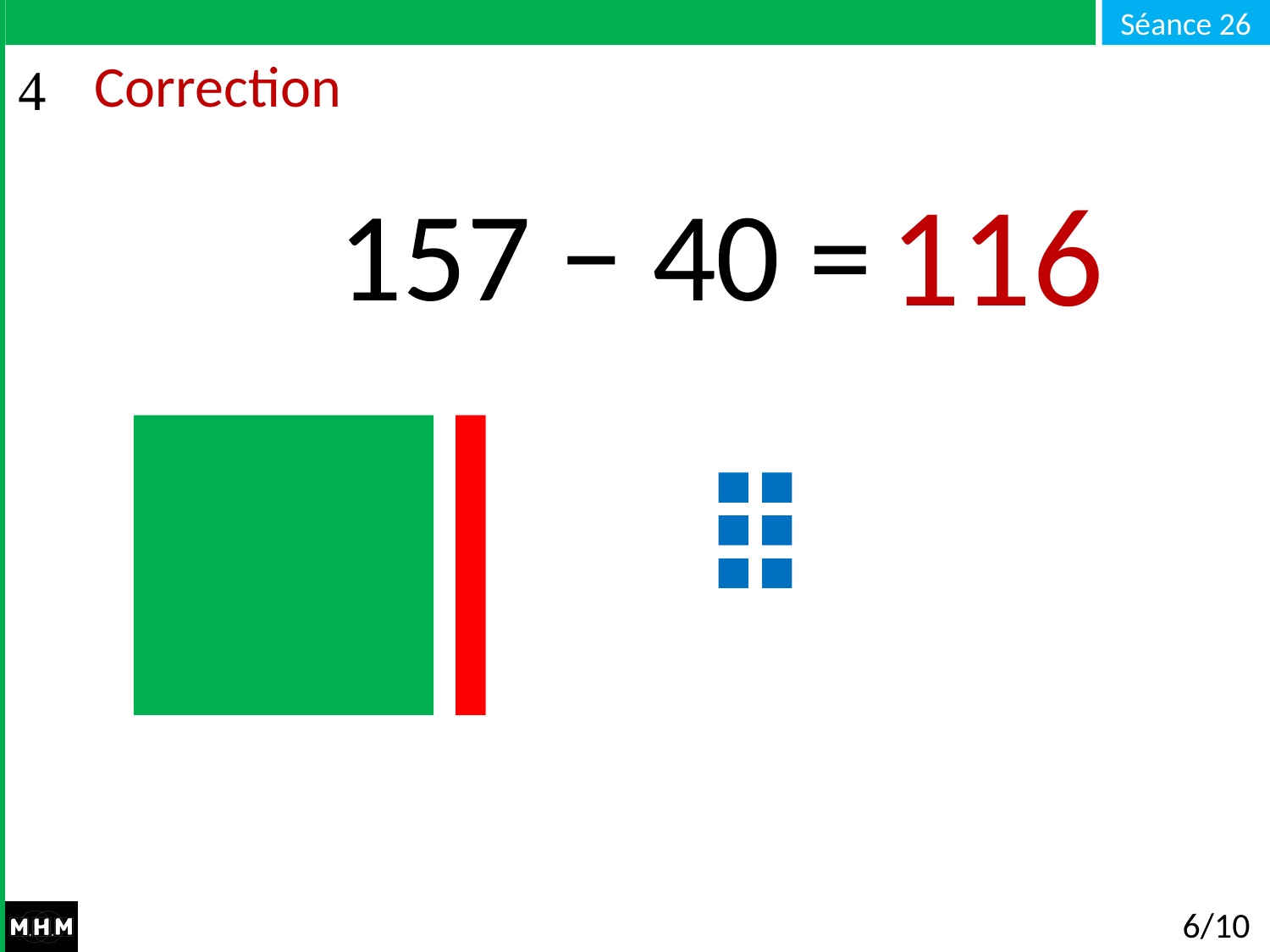

# Correction
116
157 − 40 = …

6/10